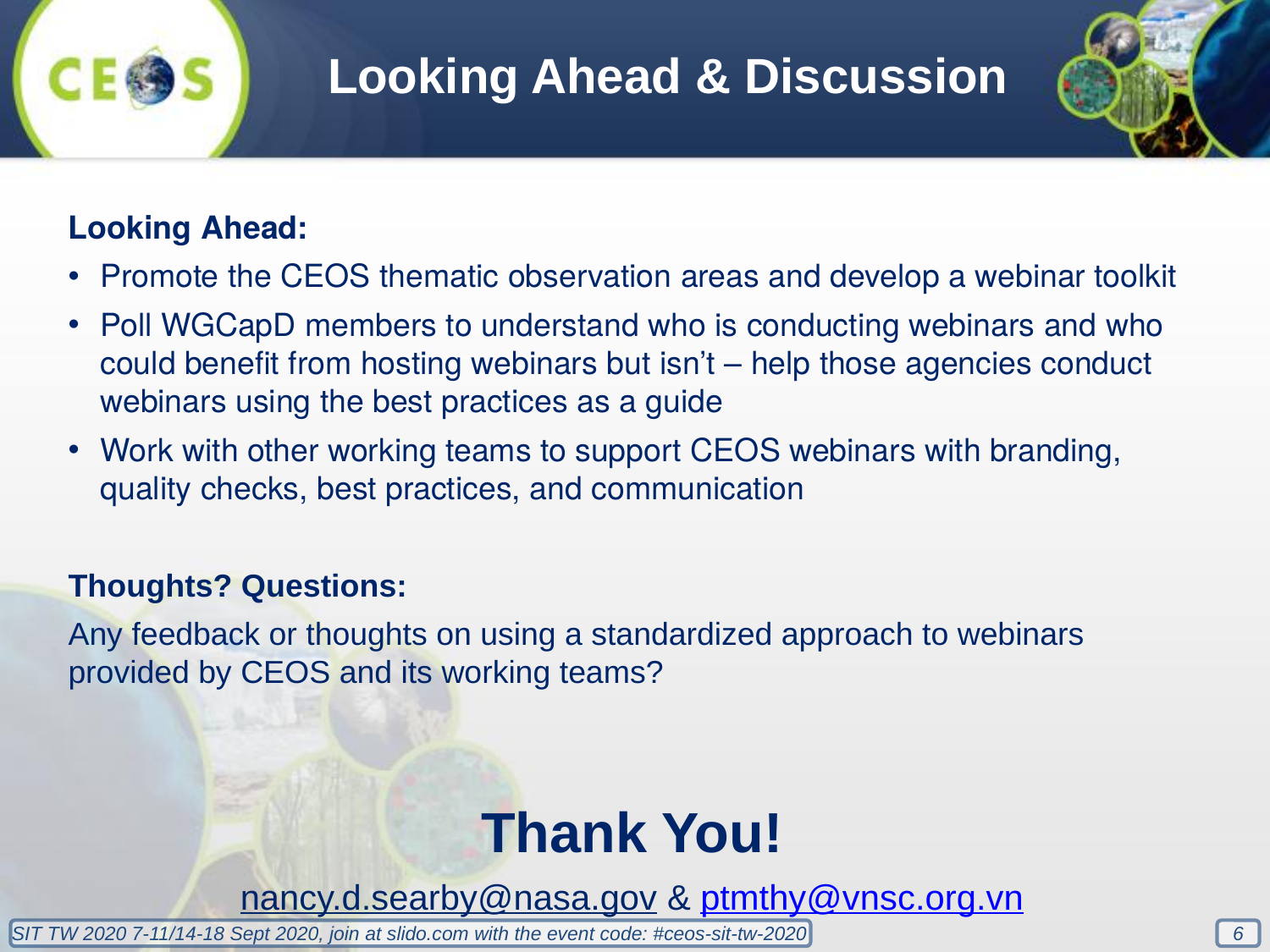

Looking Ahead & Discussion
Looking Ahead:
Promote the CEOS thematic observation areas and develop a webinar toolkit
Poll WGCapD members to understand who is conducting webinars and who could benefit from hosting webinars but isn’t – help those agencies conduct webinars using the best practices as a guide
Work with other working teams to support CEOS webinars with branding, quality checks, best practices, and communication

Thoughts? Questions:
Any feedback or thoughts on using a standardized approach to webinars provided by CEOS and its working teams?
Thank You!
nancy.d.searby@nasa.gov & ptmthy@vnsc.org.vn
6